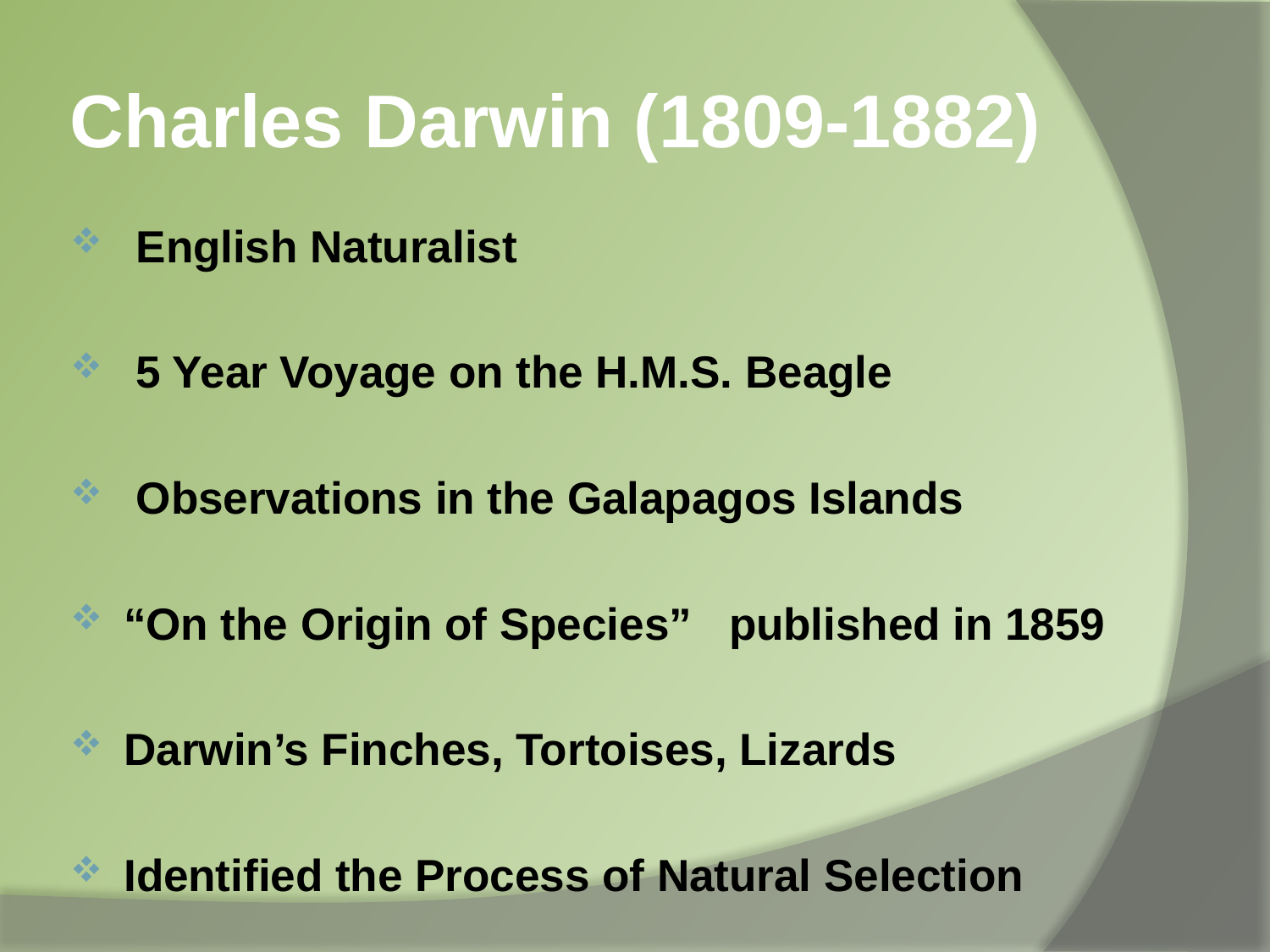

# Charles Darwin (1809-1882)
 English Naturalist

 5 Year Voyage on the H.M.S. Beagle

 Observations in the Galapagos Islands

“On the Origin of Species”   published in 1859

Darwin’s Finches, Tortoises, Lizards

Identified the Process of Natural Selection